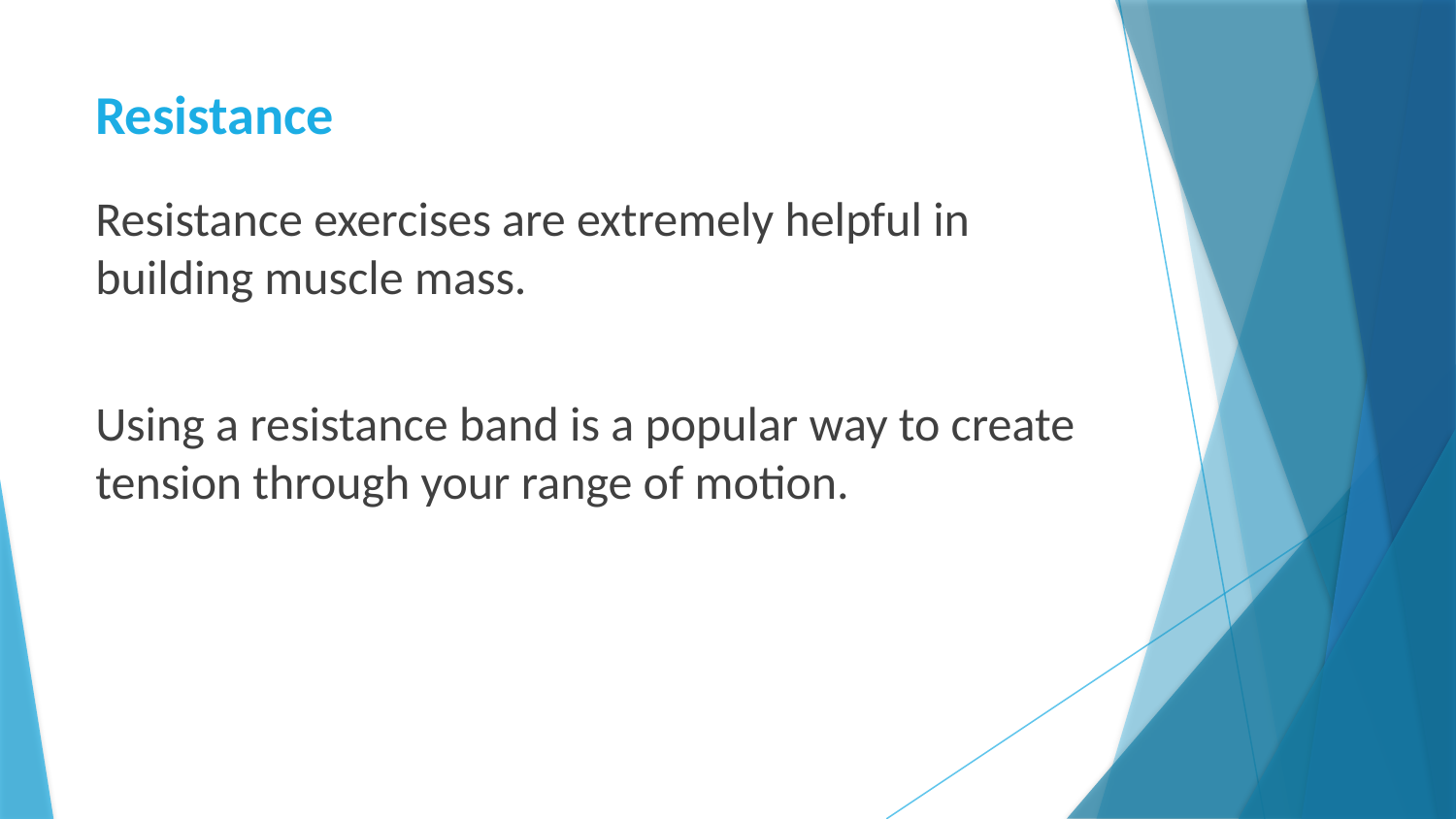

# Resistance
Resistance exercises are extremely helpful in building muscle mass.

Using a resistance band is a popular way to create tension through your range of motion.